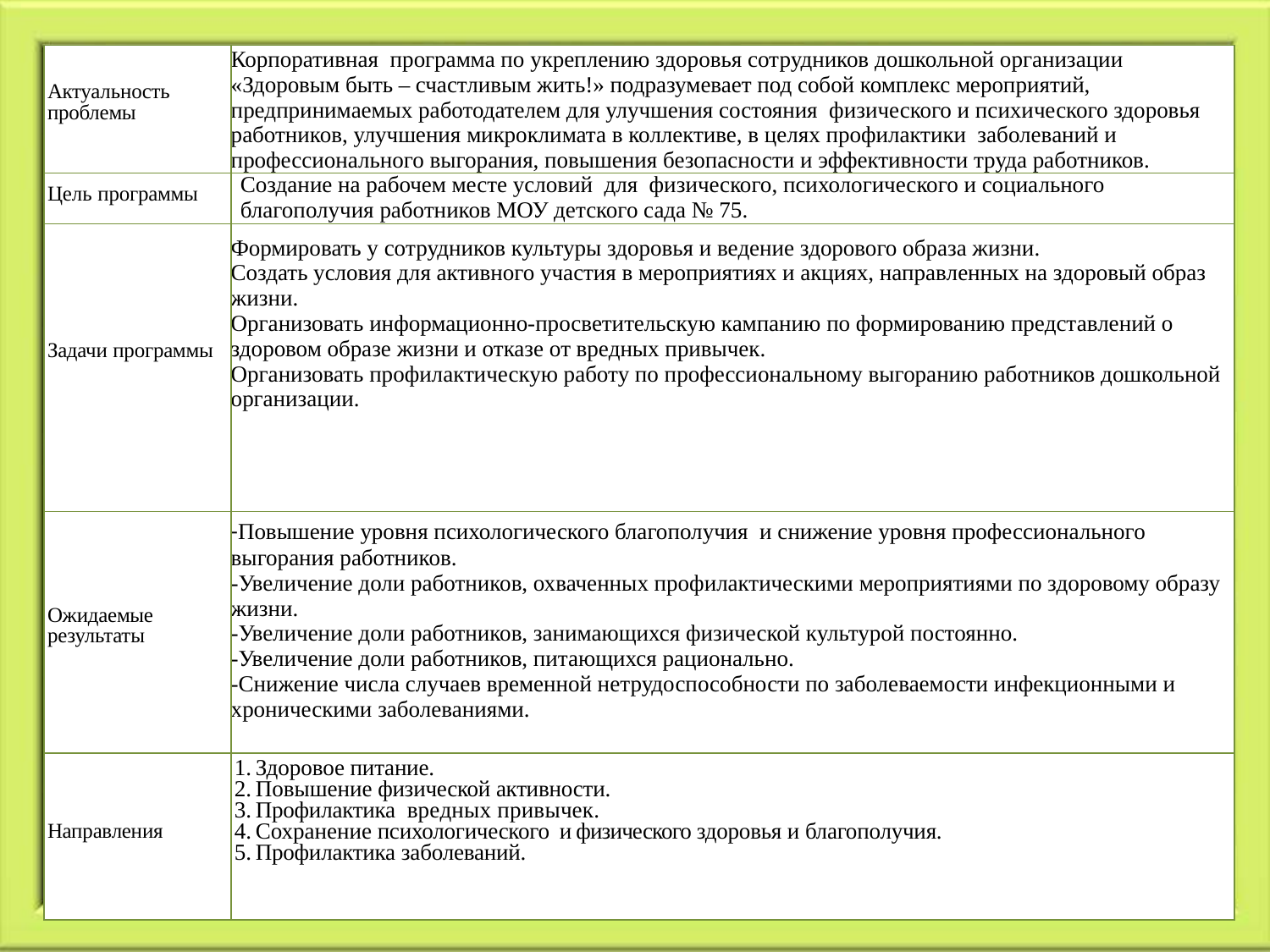

| Актуальность проблемы | Корпоративная программа по укреплению здоровья сотрудников дошкольной организации «Здоровым быть – счастливым жить!» подразумевает под собой комплекс мероприятий, предпринимаемых работодателем для улучшения состояния физического и психического здоровья работников, улучшения микроклимата в коллективе, в целях профилактики заболеваний и профессионального выгорания, повышения безопасности и эффективности труда работников. |
| --- | --- |
| Цель программы | Создание на рабочем месте условий для физического, психологического и социального благополучия работников МОУ детского сада № 75. |
| Задачи программы | Формировать у сотрудников культуры здоровья и ведение здорового образа жизни. Создать условия для активного участия в мероприятиях и акциях, направленных на здоровый образ жизни. Организовать информационно-просветительскую кампанию по формированию представлений о здоровом образе жизни и отказе от вредных привычек. Организовать профилактическую работу по профессиональному выгоранию работников дошкольной организации. |
| Ожидаемые результаты | -Повышение уровня психологического благополучия и снижение уровня профессионального выгорания работников. -Увеличение доли работников, охваченных профилактическими мероприятиями по здоровому образу жизни. -Увеличение доли работников, занимающихся физической культурой постоянно. -Увеличение доли работников, питающихся рационально. -Снижение числа случаев временной нетрудоспособности по заболеваемости инфекционными и хроническими заболеваниями. |
| Направления | Здоровое питание. Повышение физической активности. Профилактика вредных привычек. Сохранение психологического и физического здоровья и благополучия. Профилактика заболеваний. |